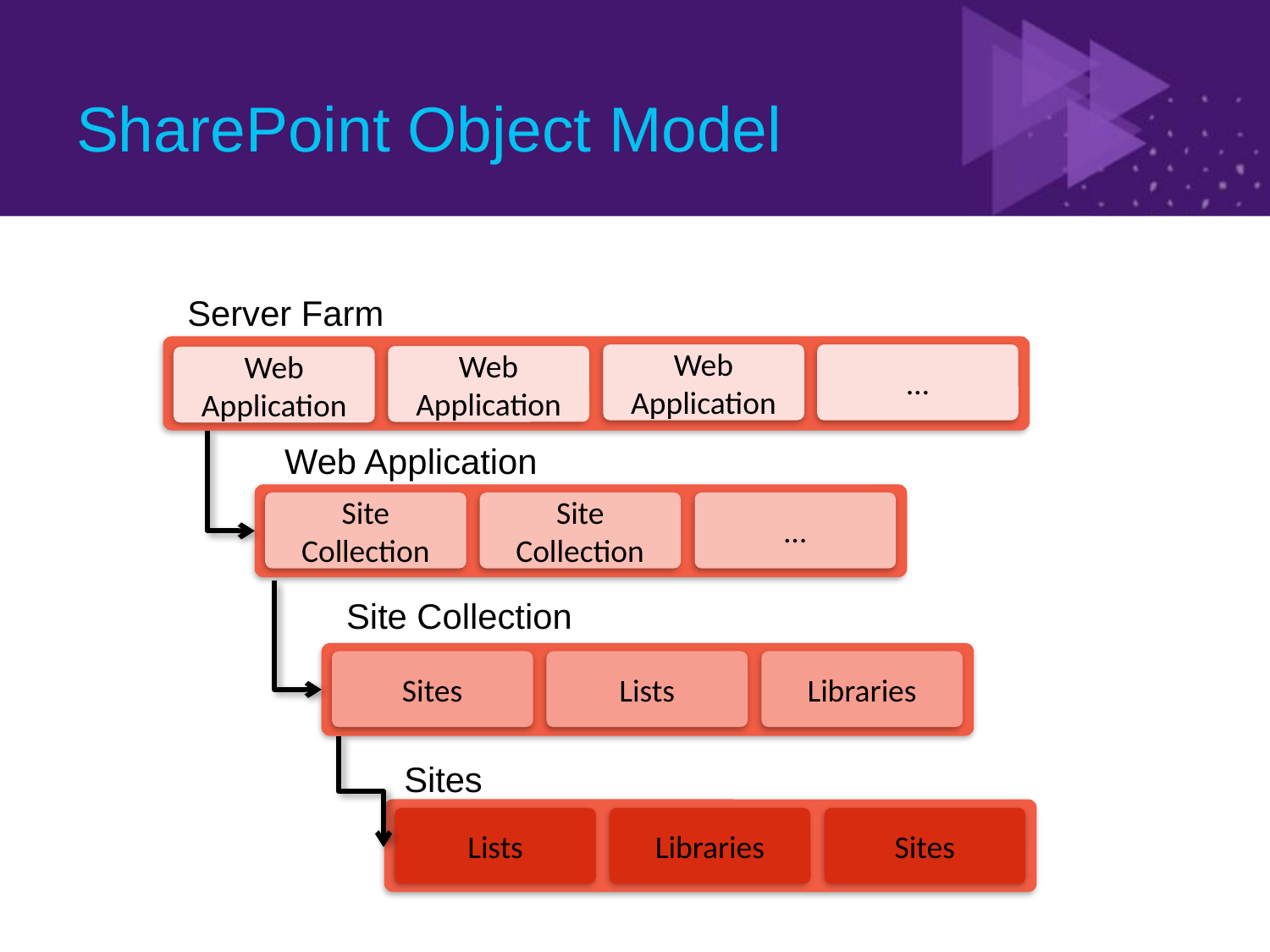

# SharePoint Object Model
Server Farm

Web Application
…
Web Application
Web Application
Web Application

Site Collection
Site Collection
…
Site Collection

Sites
Lists
Libraries
Sites

Lists
Libraries
Sites